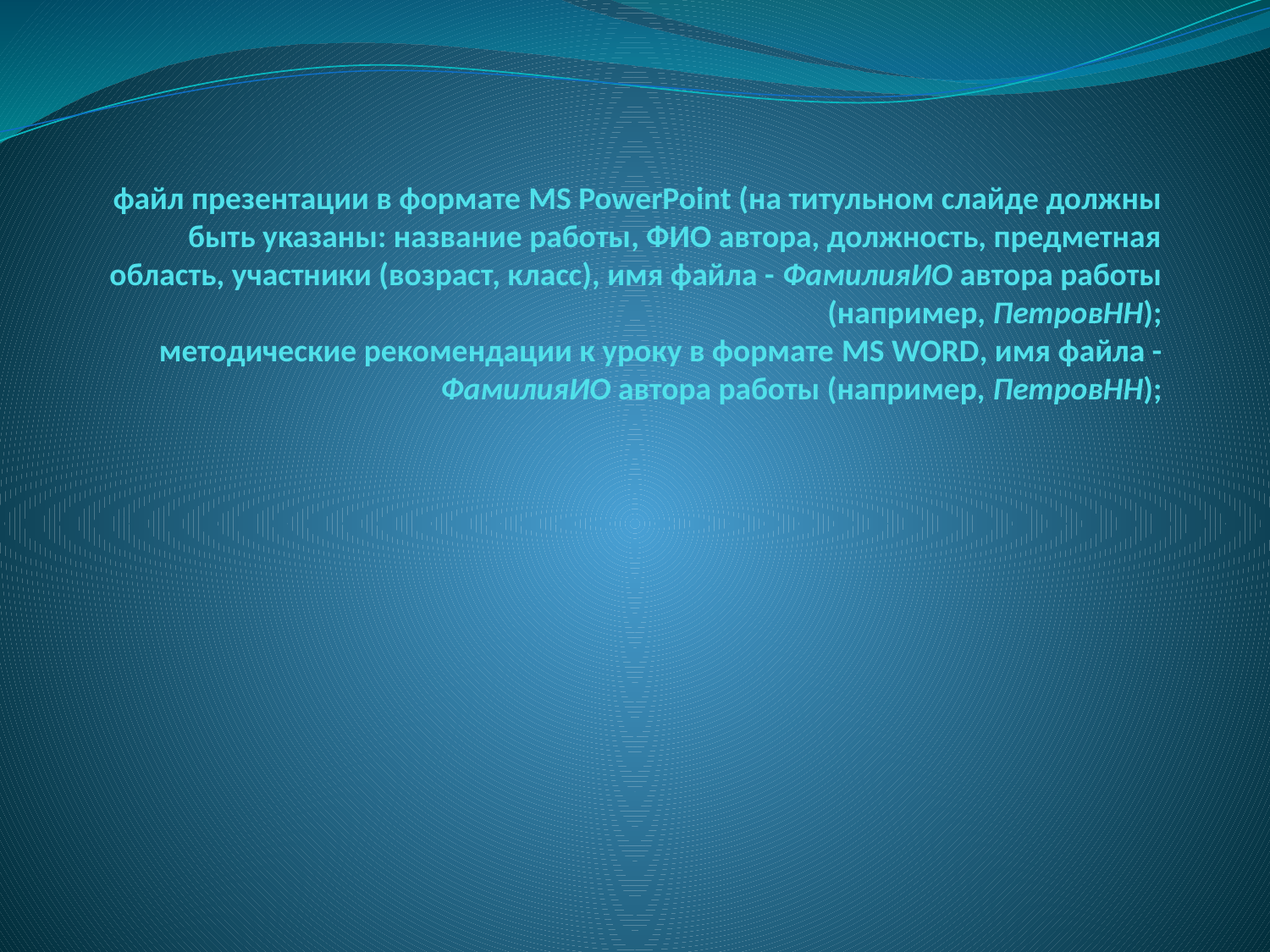

# файл презентации в формате MS PowerPoint (на титульном слайде должны быть указаны: название работы, ФИО автора, должность, предметная область, участники (возраст, класс), имя файла - ФамилияИО автора работы (например, ПетровНН); методические рекомендации к уроку в формате MS WORD, имя файла - ФамилияИО автора работы (например, ПетровНН);